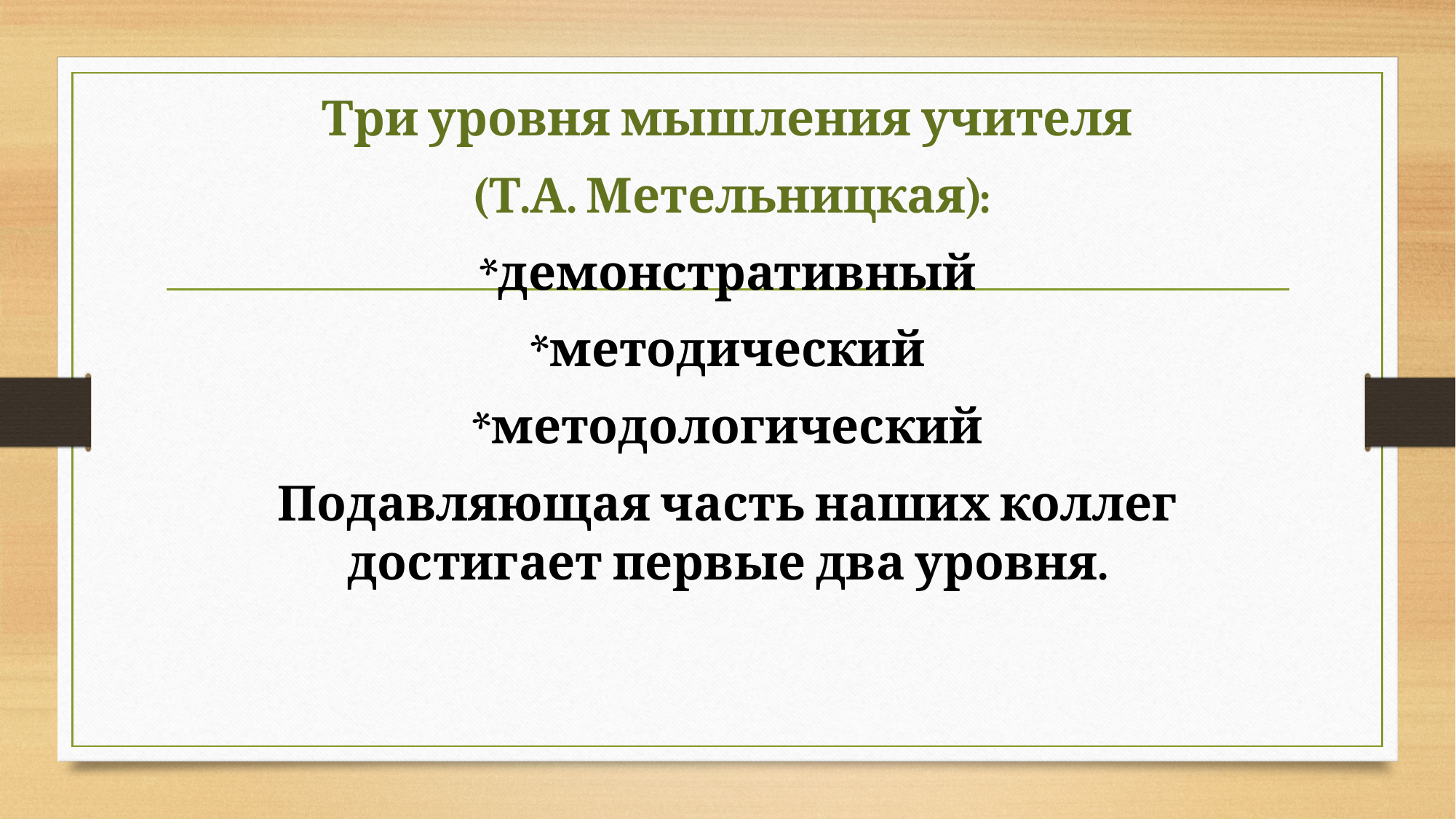

Три уровня мышления учителя
 (Т.А. Метельницкая):
*демонстративный
*методический
*методологический
Подавляющая часть наших коллег достигает первые два уровня.